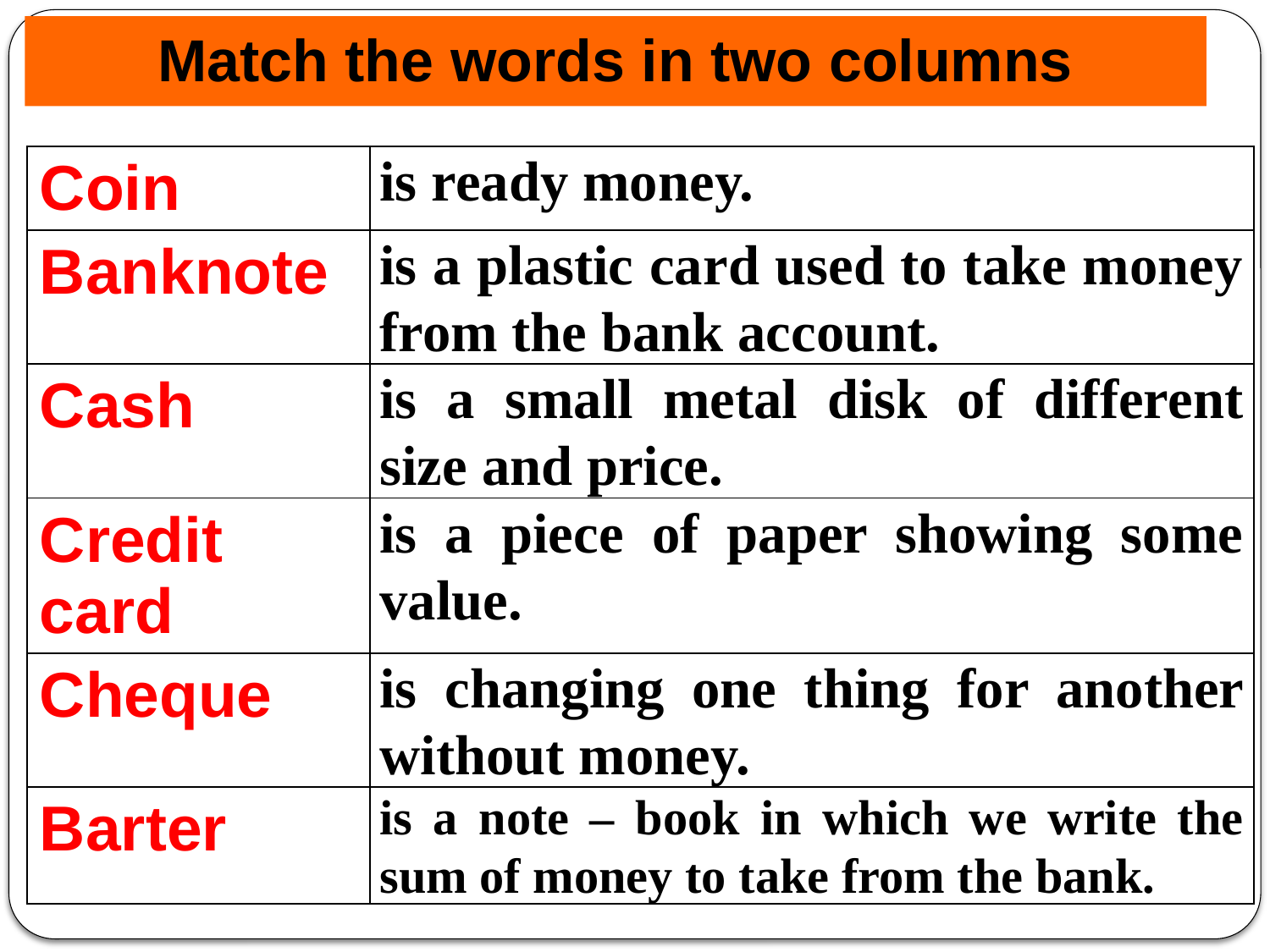

# Match the words in two columns
| Coin | is ready money. |
| --- | --- |
| Banknote | is a plastic card used to take money from the bank account. |
| Cash | is a small metal disk of different size and price. |
| Credit card | is a piece of paper showing some value. |
| Cheque | is changing one thing for another without money. |
| Barter | is a note – book in which we write the sum of money to take from the bank. |